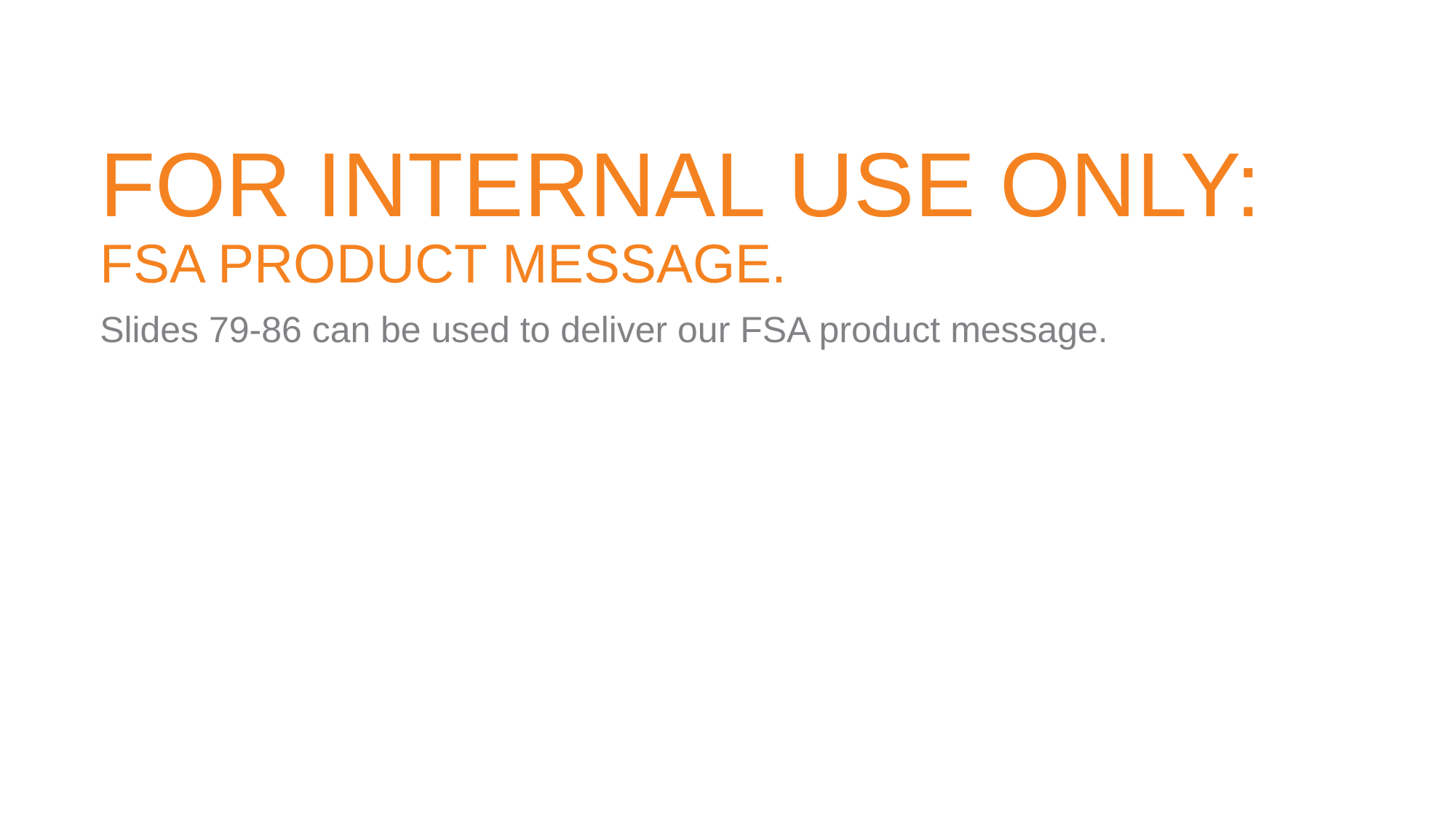

# FOR INTERNAL USE ONLY: FSA PRODUCT MESSAGE.
Slides 79-86 can be used to deliver our FSA product message.